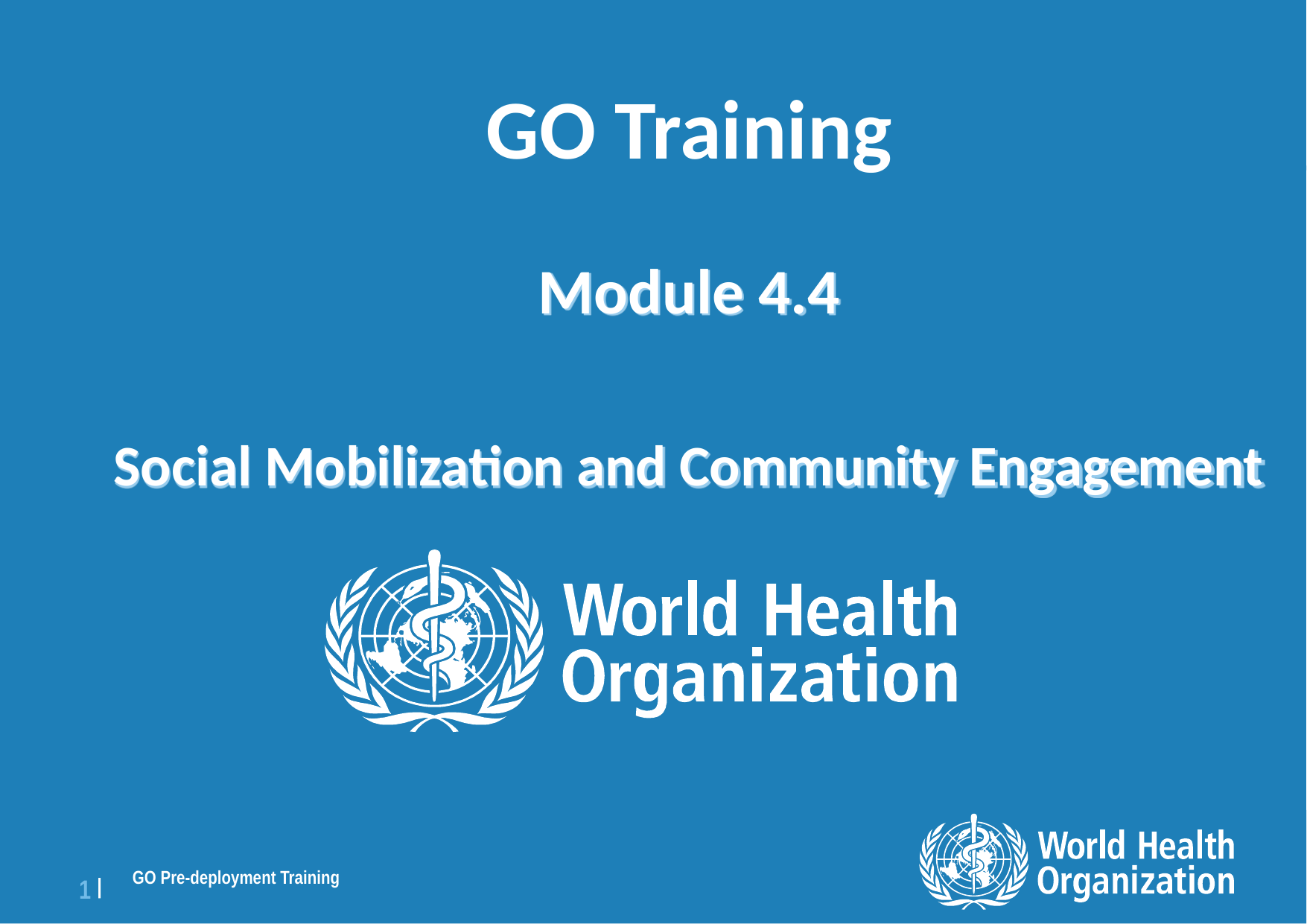

GO Training
# Module 4.4 Social Mobilization and Community Engagement